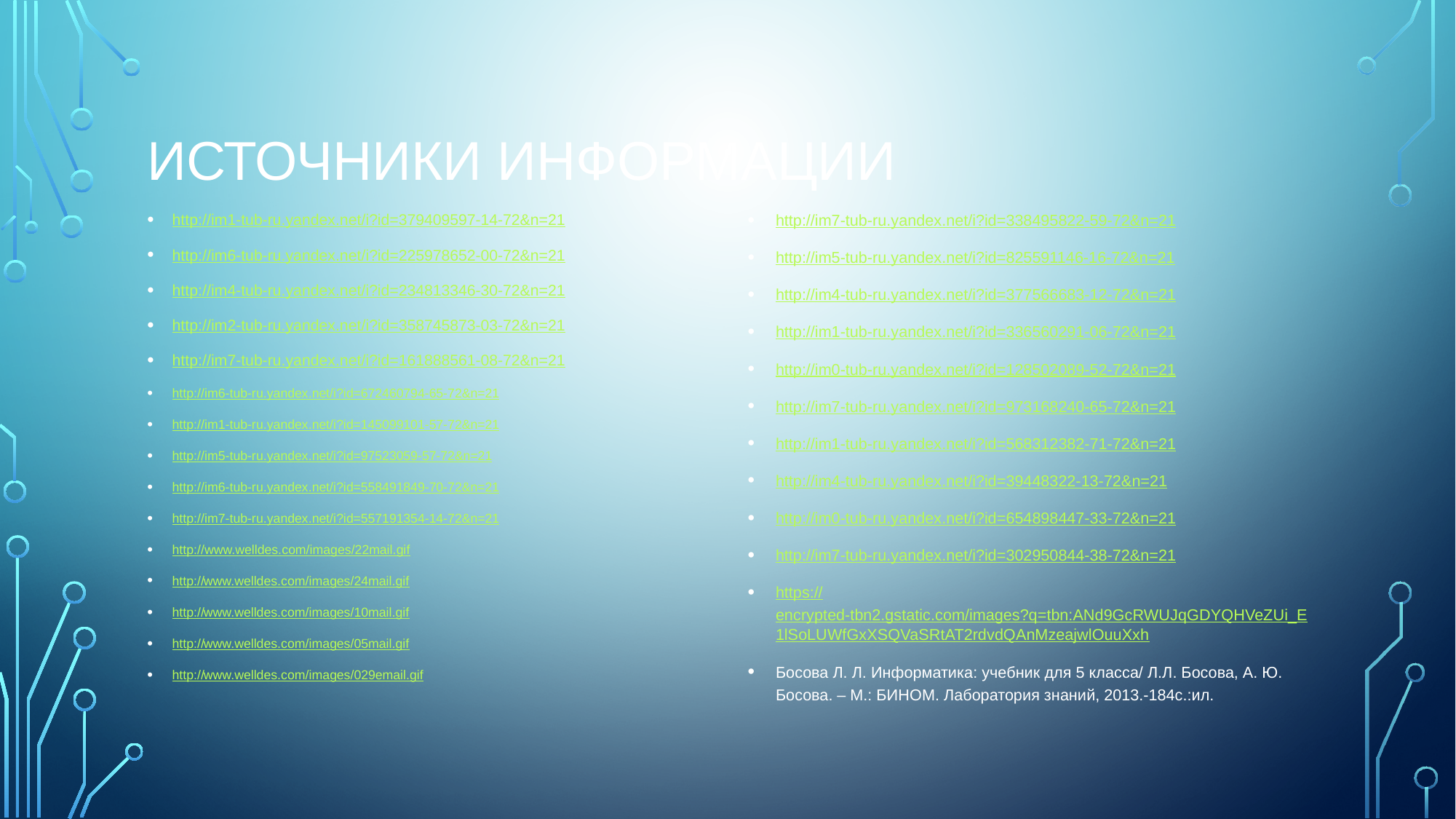

# Источники информации
http://im1-tub-ru.yandex.net/i?id=379409597-14-72&n=21
http://im6-tub-ru.yandex.net/i?id=225978652-00-72&n=21
http://im4-tub-ru.yandex.net/i?id=234813346-30-72&n=21
http://im2-tub-ru.yandex.net/i?id=358745873-03-72&n=21
http://im7-tub-ru.yandex.net/i?id=161888561-08-72&n=21
http://im6-tub-ru.yandex.net/i?id=672460794-65-72&n=21
http://im1-tub-ru.yandex.net/i?id=145099101-57-72&n=21
http://im5-tub-ru.yandex.net/i?id=97523059-57-72&n=21
http://im6-tub-ru.yandex.net/i?id=558491849-70-72&n=21
http://im7-tub-ru.yandex.net/i?id=557191354-14-72&n=21
http://www.welldes.com/images/22mail.gif
http://www.welldes.com/images/24mail.gif
http://www.welldes.com/images/10mail.gif
http://www.welldes.com/images/05mail.gif
http://www.welldes.com/images/029email.gif

http://im7-tub-ru.yandex.net/i?id=338495822-59-72&n=21
http://im5-tub-ru.yandex.net/i?id=825591146-16-72&n=21
http://im4-tub-ru.yandex.net/i?id=377566683-12-72&n=21
http://im1-tub-ru.yandex.net/i?id=336560291-06-72&n=21
http://im0-tub-ru.yandex.net/i?id=128502089-52-72&n=21
http://im7-tub-ru.yandex.net/i?id=973168240-65-72&n=21
http://im1-tub-ru.yandex.net/i?id=568312382-71-72&n=21
http://im4-tub-ru.yandex.net/i?id=39448322-13-72&n=21
http://im0-tub-ru.yandex.net/i?id=654898447-33-72&n=21
http://im7-tub-ru.yandex.net/i?id=302950844-38-72&n=21
https://encrypted-tbn2.gstatic.com/images?q=tbn:ANd9GcRWUJqGDYQHVeZUi_E1lSoLUWfGxXSQVaSRtAT2rdvdQAnMzeajwlOuuXxh
Босова Л. Л. Информатика: учебник для 5 класса/ Л.Л. Босова, А. Ю. Босова. – М.: БИНОМ. Лаборатория знаний, 2013.-184с.:ил.